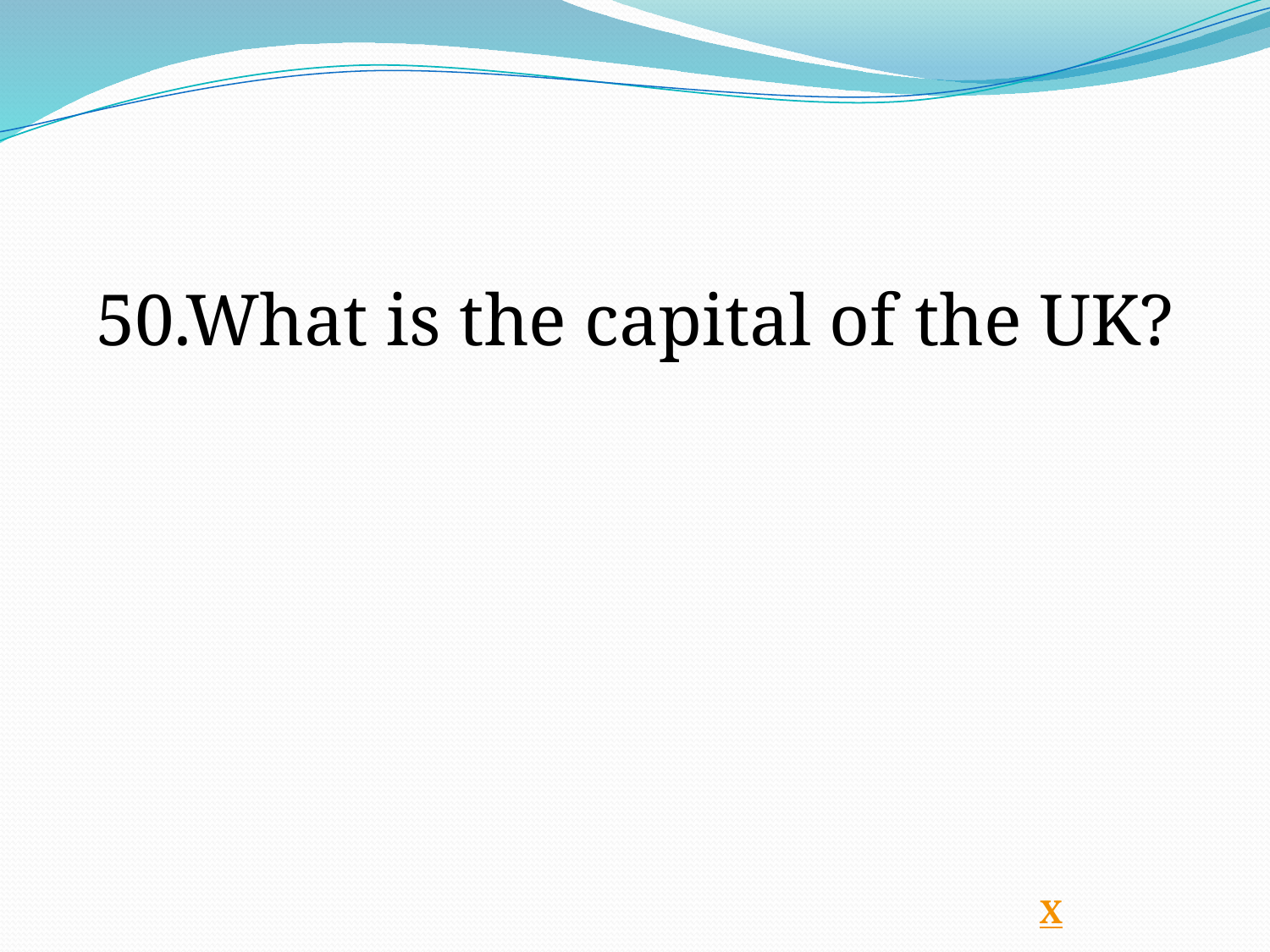

50.What is the capital of the UK?
Х